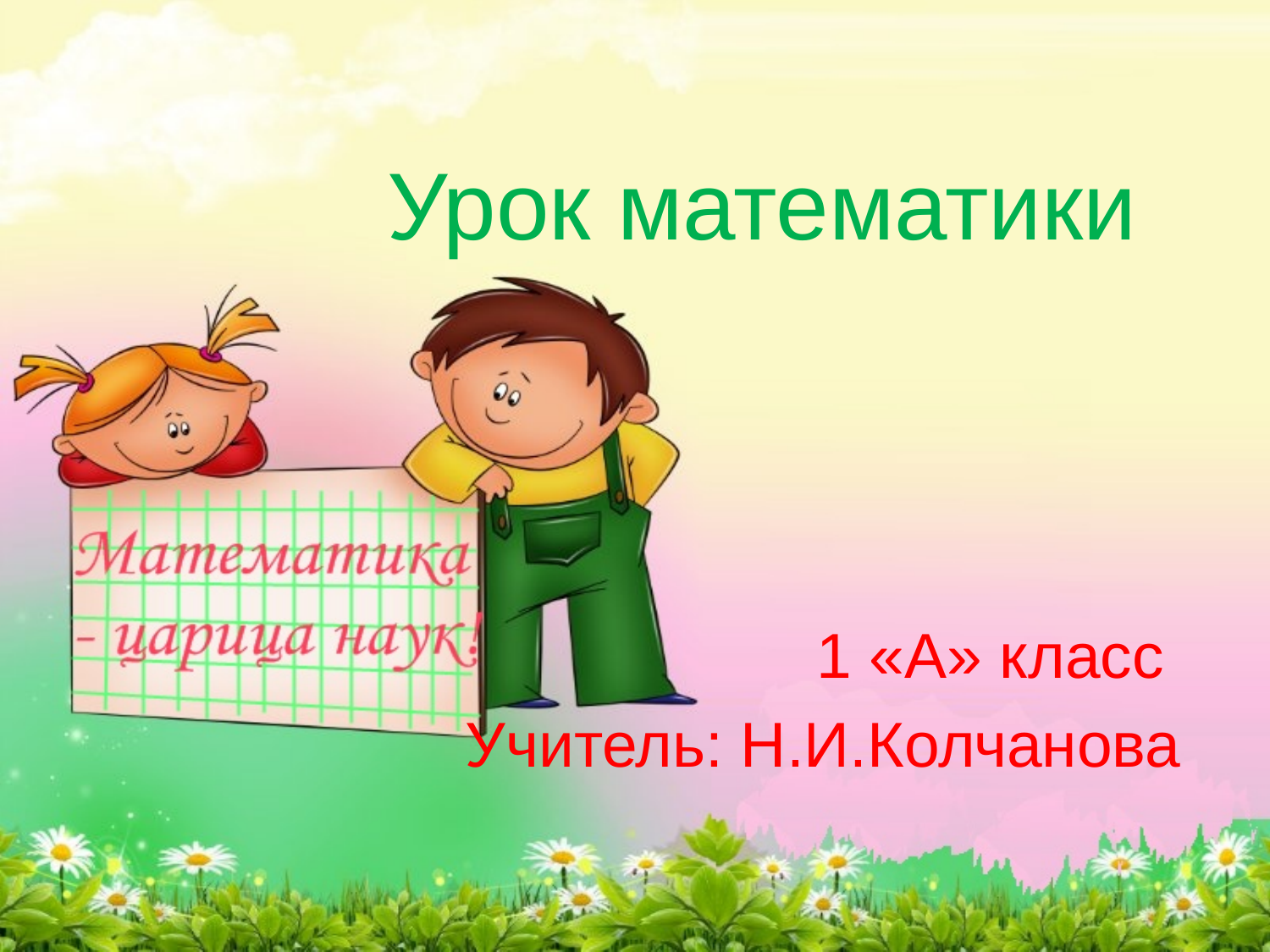

Урок математики

                          1 «А» класс
       Учитель: Н.И.Колчанова

#